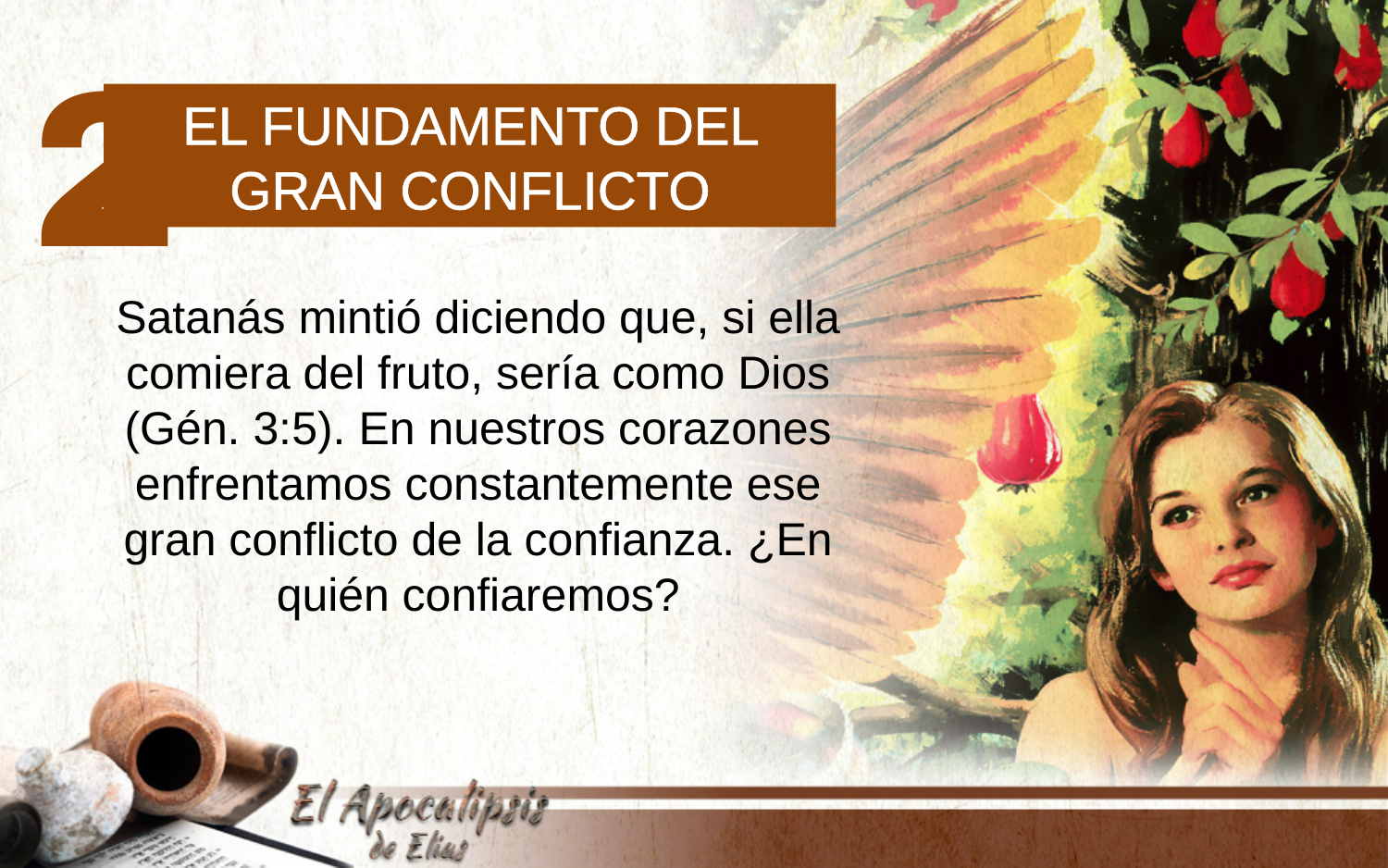

2
El fundamento del gran conflicto
Satanás mintió diciendo que, si ella comiera del fruto, sería como Dios (Gén. 3:5). En nuestros corazones enfrentamos constantemente ese gran conflicto de la confianza. ¿En quién confiaremos?